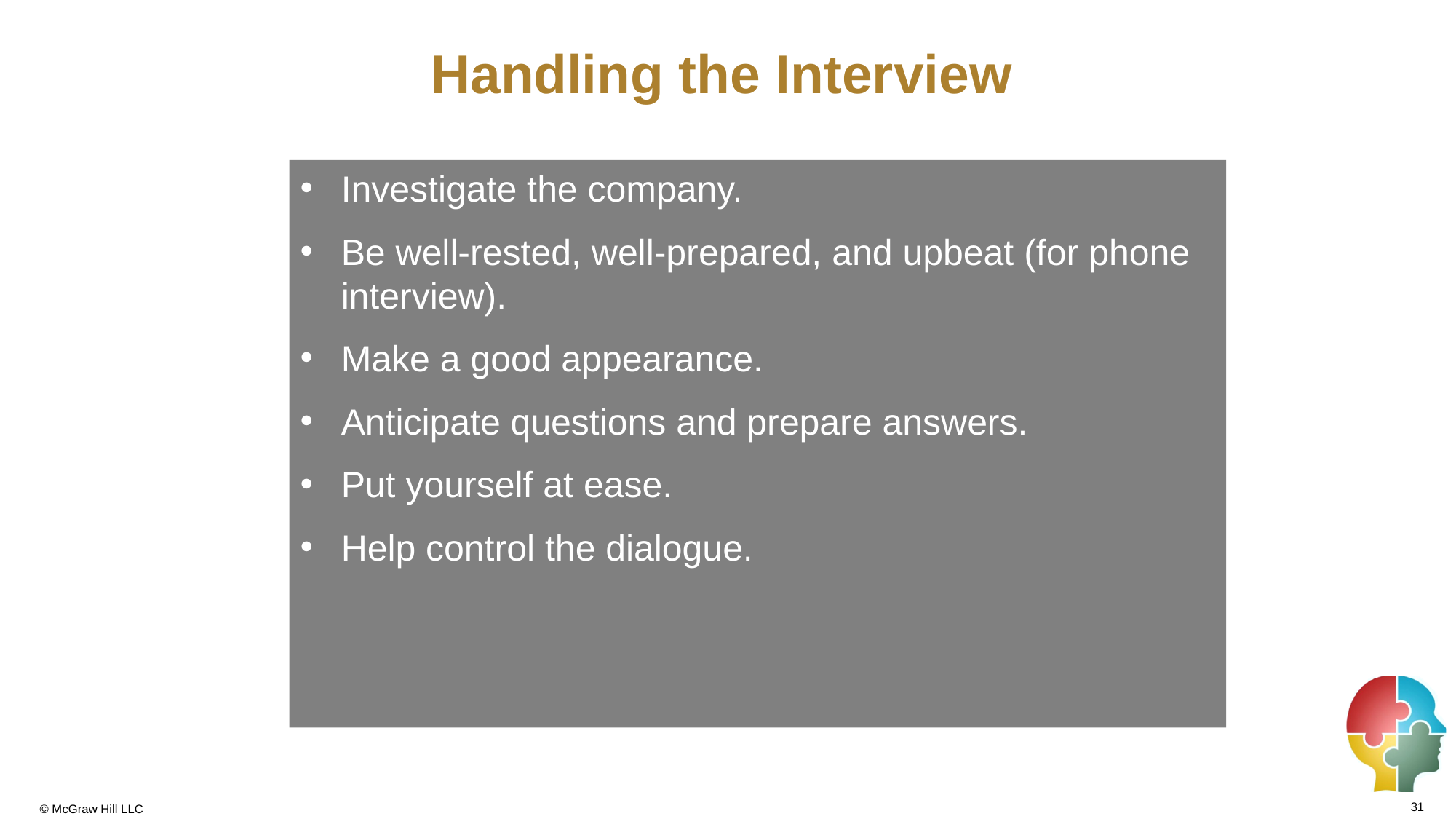

# Handling the Interview
Investigate the company.
Be well-rested, well-prepared, and upbeat (for phone interview).
Make a good appearance.
Anticipate questions and prepare answers.
Put yourself at ease.
Help control the dialogue.
31